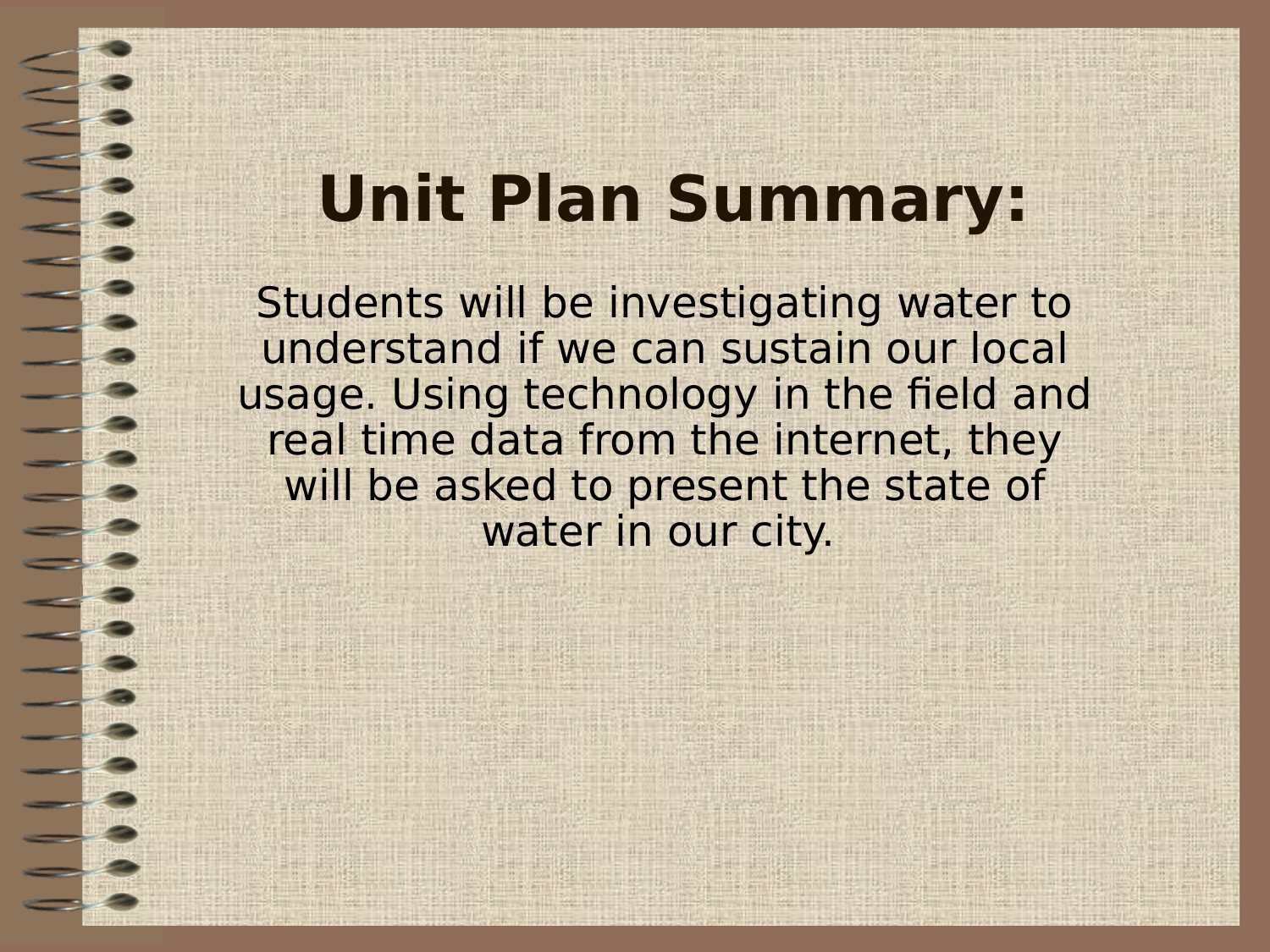

# Unit Plan Summary:
Students will be investigating water to understand if we can sustain our local usage. Using technology in the field and real time data from the internet, they will be asked to present the state of water in our city.